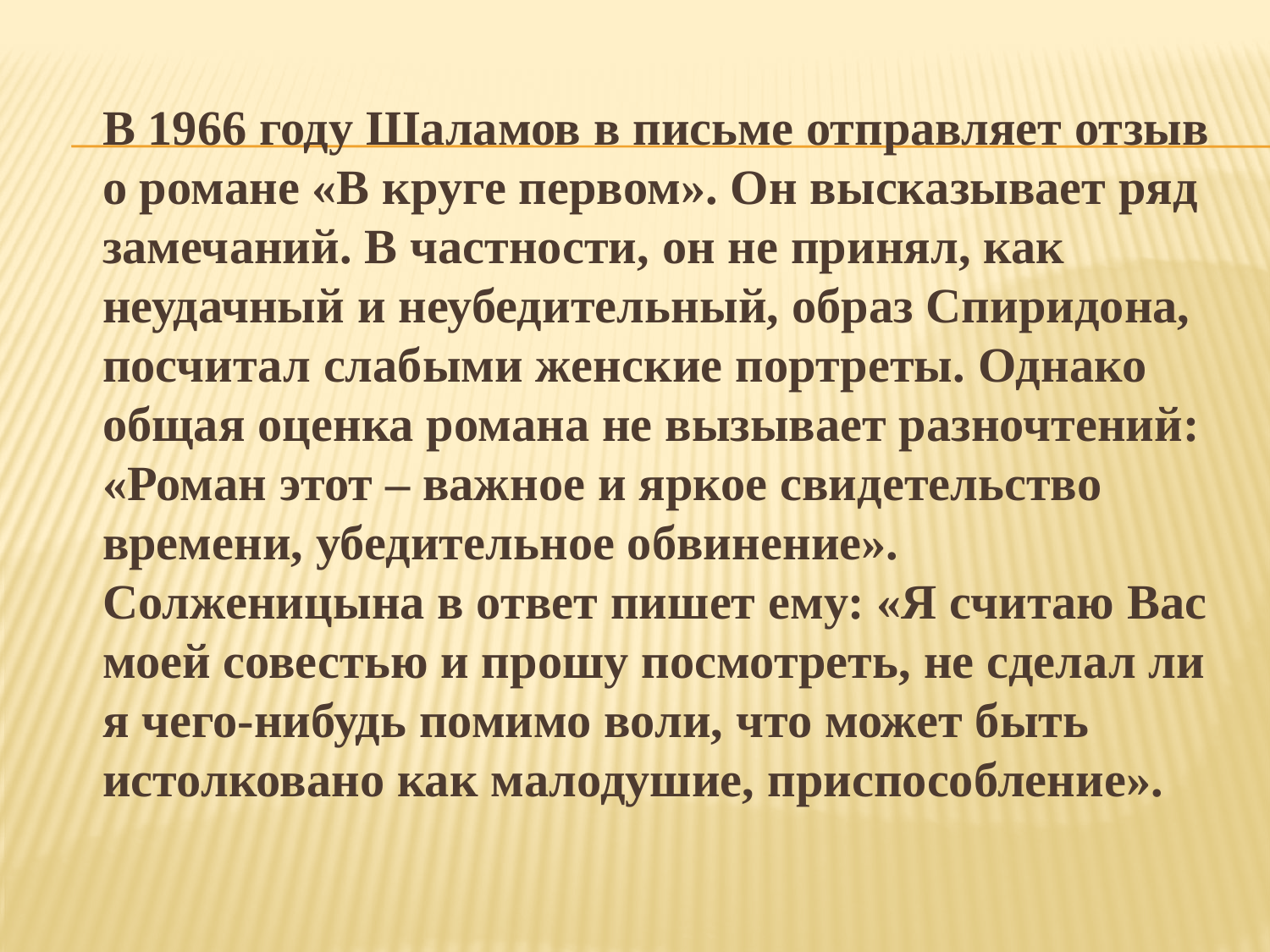

#
		В 1966 году Шаламов в письме отправляет отзыв о романе «В круге первом». Он высказывает ряд замечаний. В частности, он не принял, как неудачный и неубедительный, образ Спиридона, посчитал слабыми женские портреты. Однако общая оценка романа не вызывает разночтений: «Роман этот – важное и яркое свидетельство времени, убедительное обвинение».
	Солженицына в ответ пишет ему: «Я считаю Вас моей совестью и прошу посмотреть, не сделал ли я чего-нибудь помимо воли, что может быть истолковано как малодушие, приспособление».